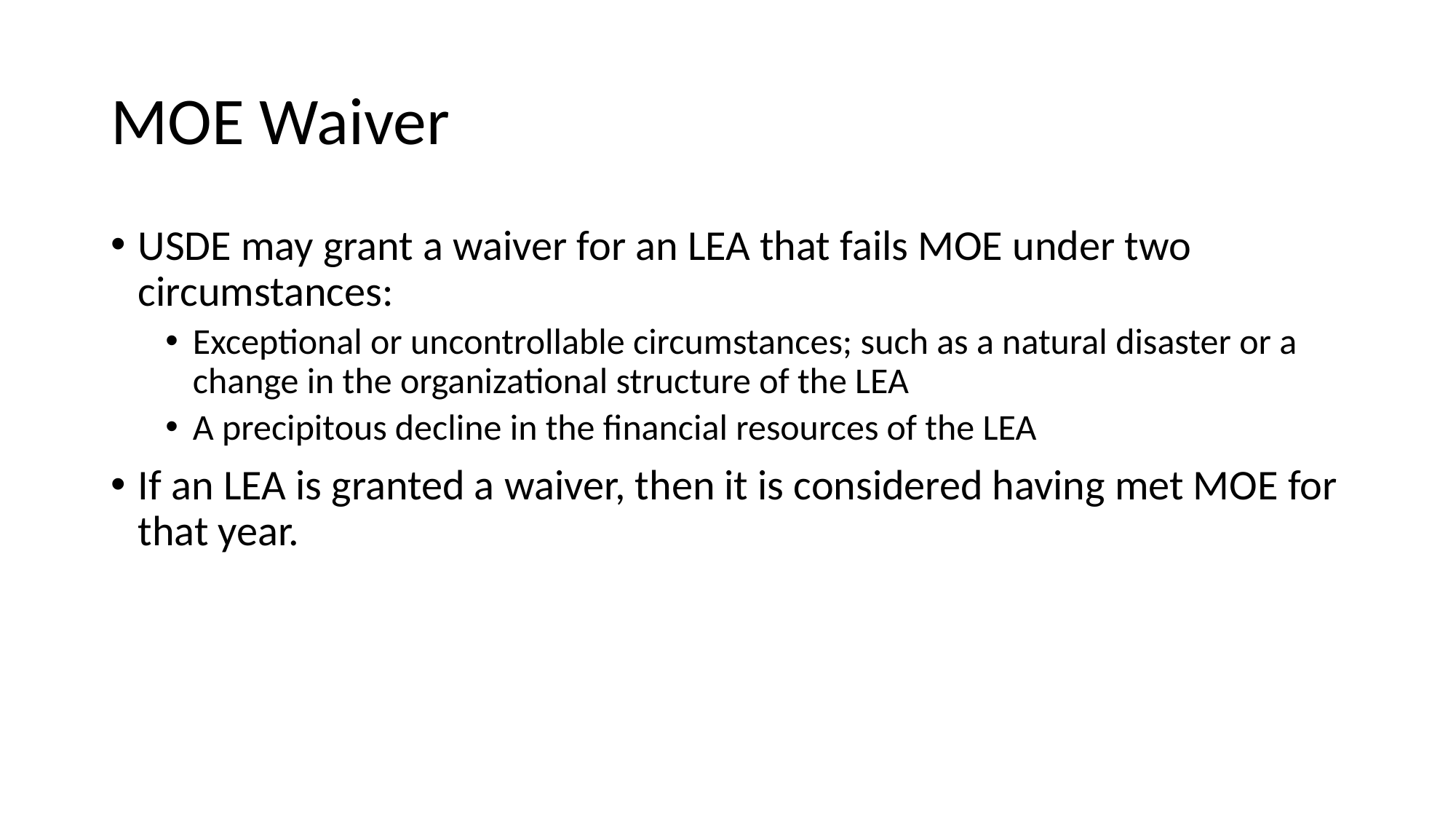

# MOE Waiver
USDE may grant a waiver for an LEA that fails MOE under two circumstances:
Exceptional or uncontrollable circumstances; such as a natural disaster or a change in the organizational structure of the LEA
A precipitous decline in the financial resources of the LEA
If an LEA is granted a waiver, then it is considered having met MOE for that year.